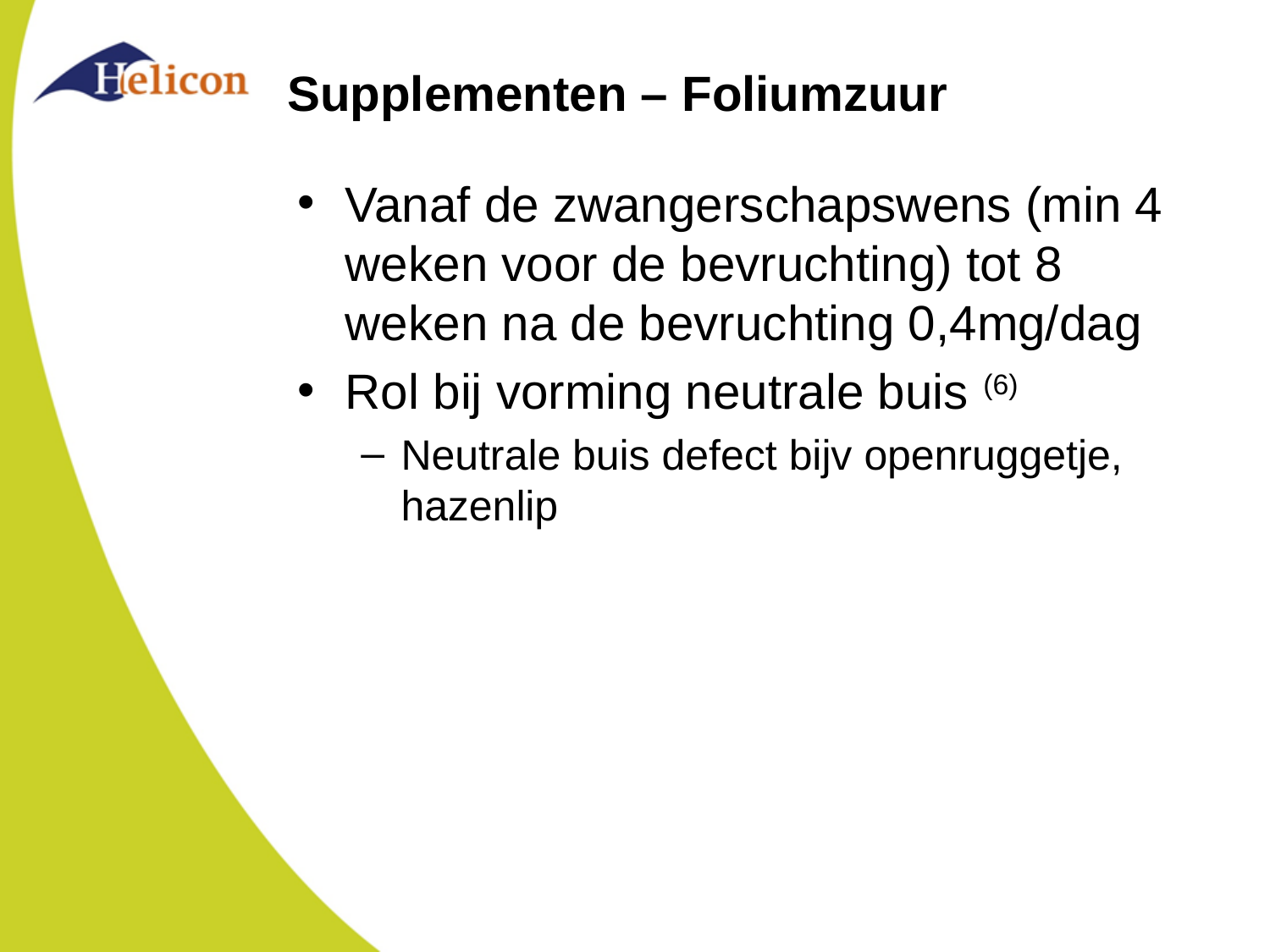

# Supplementen – Foliumzuur
Vanaf de zwangerschapswens (min 4 weken voor de bevruchting) tot 8 weken na de bevruchting 0,4mg/dag
Rol bij vorming neutrale buis (6)
Neutrale buis defect bijv openruggetje, hazenlip